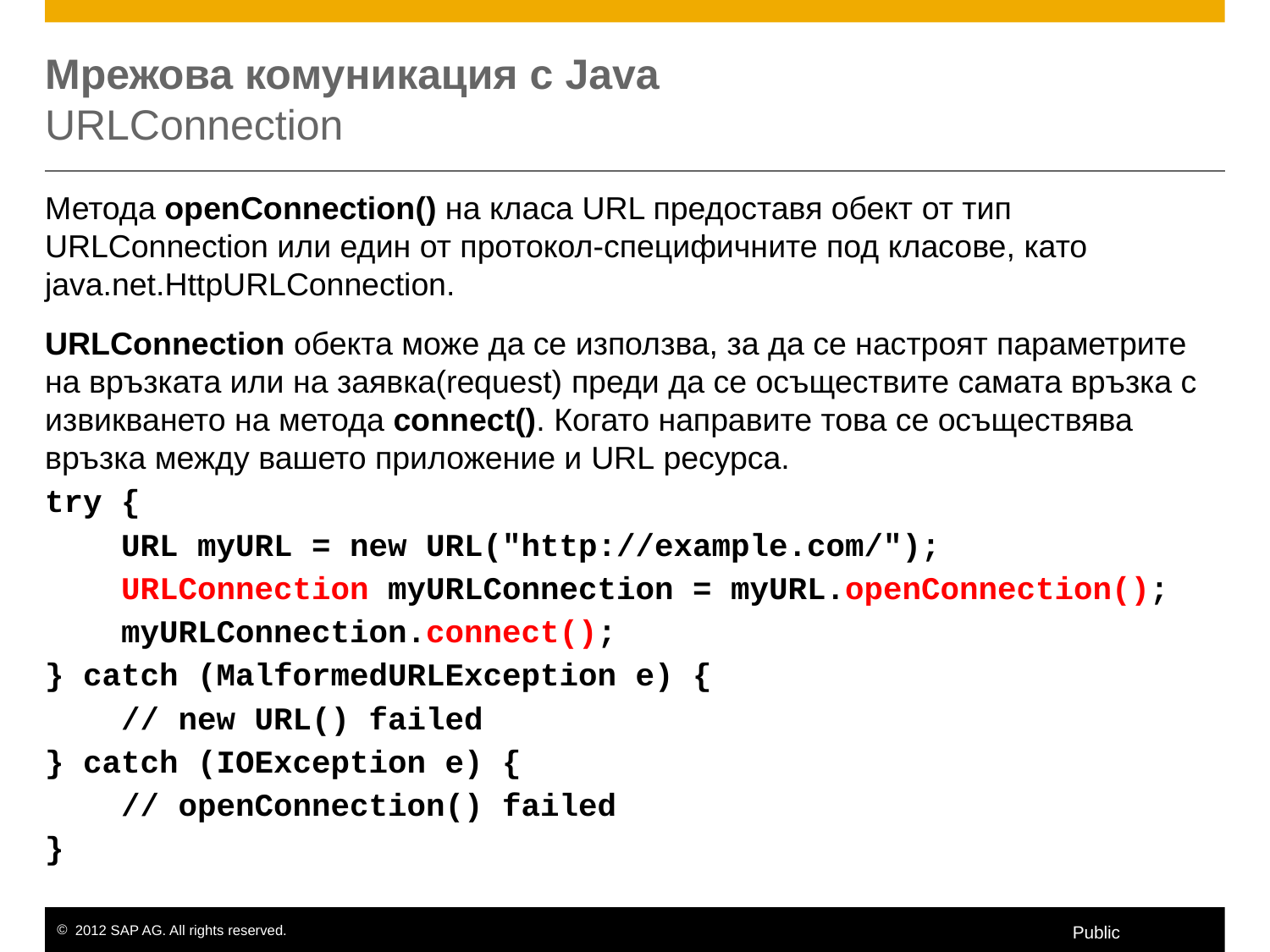

# Мрежова комуникация с Java URLConnection
Метода openConnection() на класа URL предоставя обект от тип URLConnection или един от протокол-специфичните под класове, като java.net.HttpURLConnection.
URLConnection обекта може да се използва, за да се настроят параметрите на връзката или на заявка(request) преди да се осъществите самата връзка с извикването на метода connect(). Когато направите това се осъществява връзка между вашето приложение и URL ресурса.
try {
    URL myURL = new URL("http://example.com/");
    URLConnection myURLConnection = myURL.openConnection();
    myURLConnection.connect();
} catch (MalformedURLException e) {
    // new URL() failed
} catch (IOException e) {
    // openConnection() failed
}